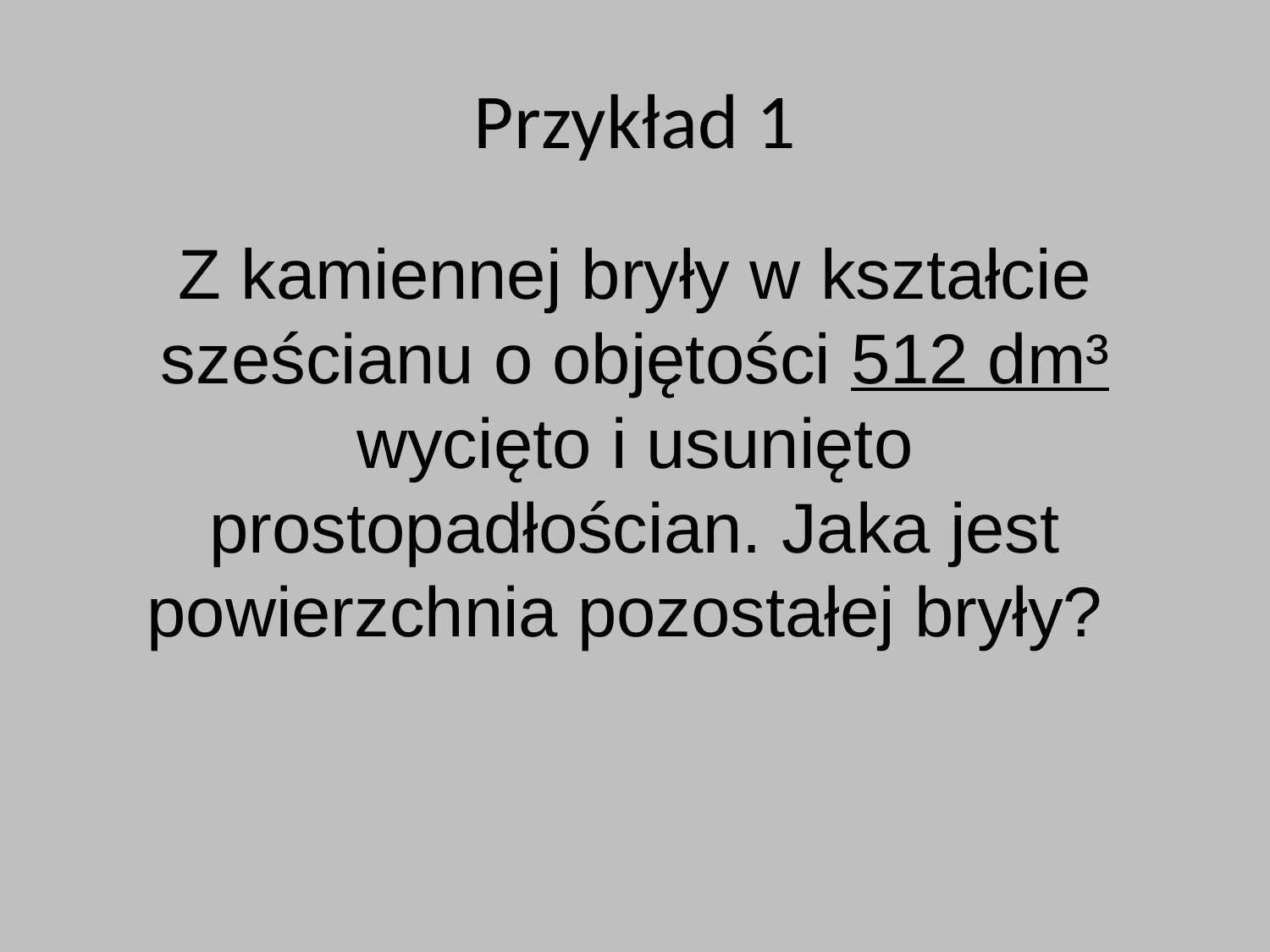

# Przykład 1
Z kamiennej bryły w kształcie sześcianu o objętości 512 dm³ wycięto i usunięto prostopadłościan. Jaka jest powierzchnia pozostałej bryły?